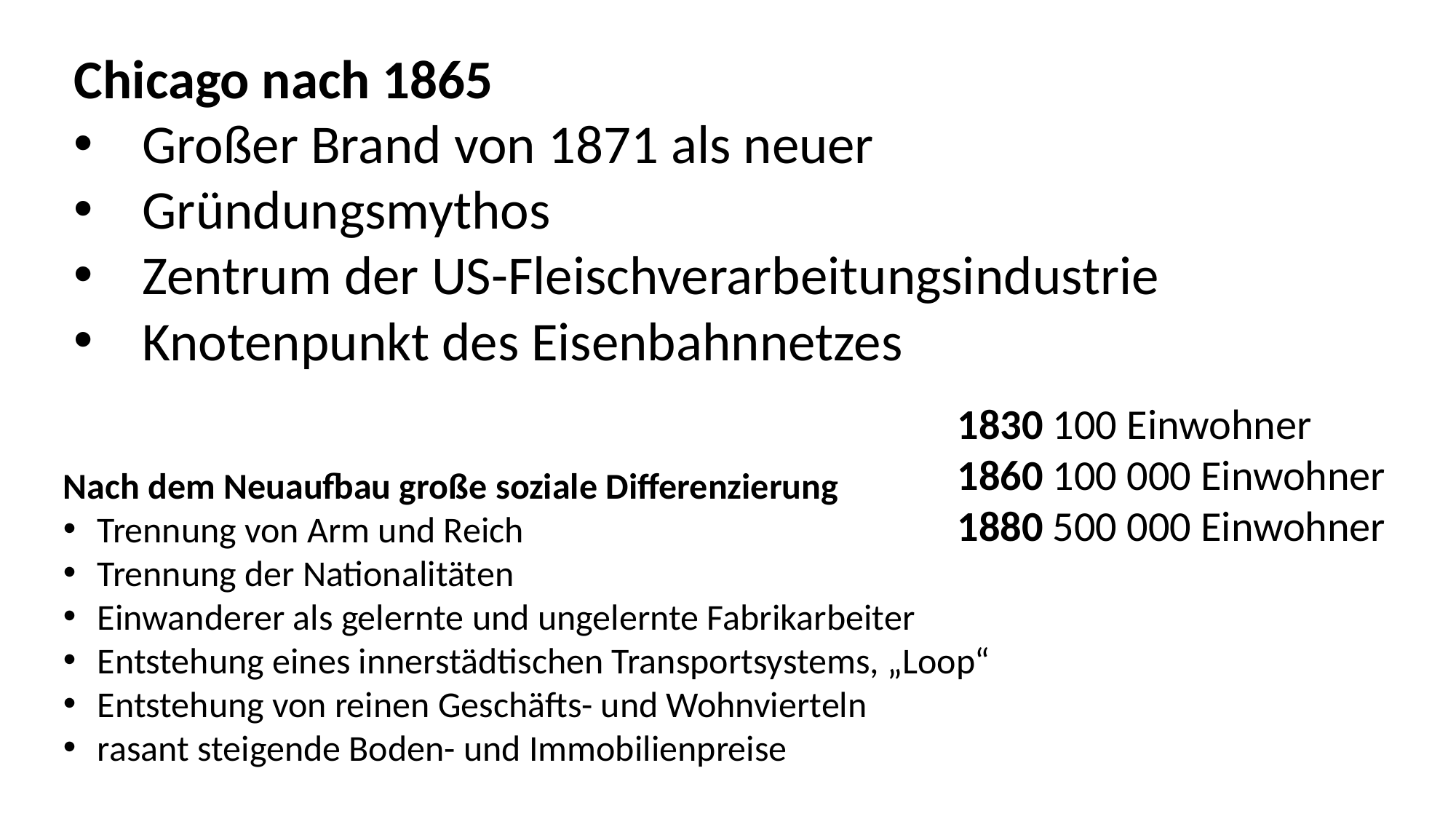

Chicago nach 1865
Großer Brand von 1871 als neuer
Gründungsmythos
Zentrum der US-Fleischverarbeitungsindustrie
Knotenpunkt des Eisenbahnnetzes
1830 100 Einwohner
1860 100 000 Einwohner
1880 500 000 Einwohner

Nach dem Neuaufbau große soziale Differenzierung
Trennung von Arm und Reich
Trennung der Nationalitäten
Einwanderer als gelernte und ungelernte Fabrikarbeiter
Entstehung eines innerstädtischen Transportsystems, „Loop“
Entstehung von reinen Geschäfts- und Wohnvierteln
rasant steigende Boden- und Immobilienpreise